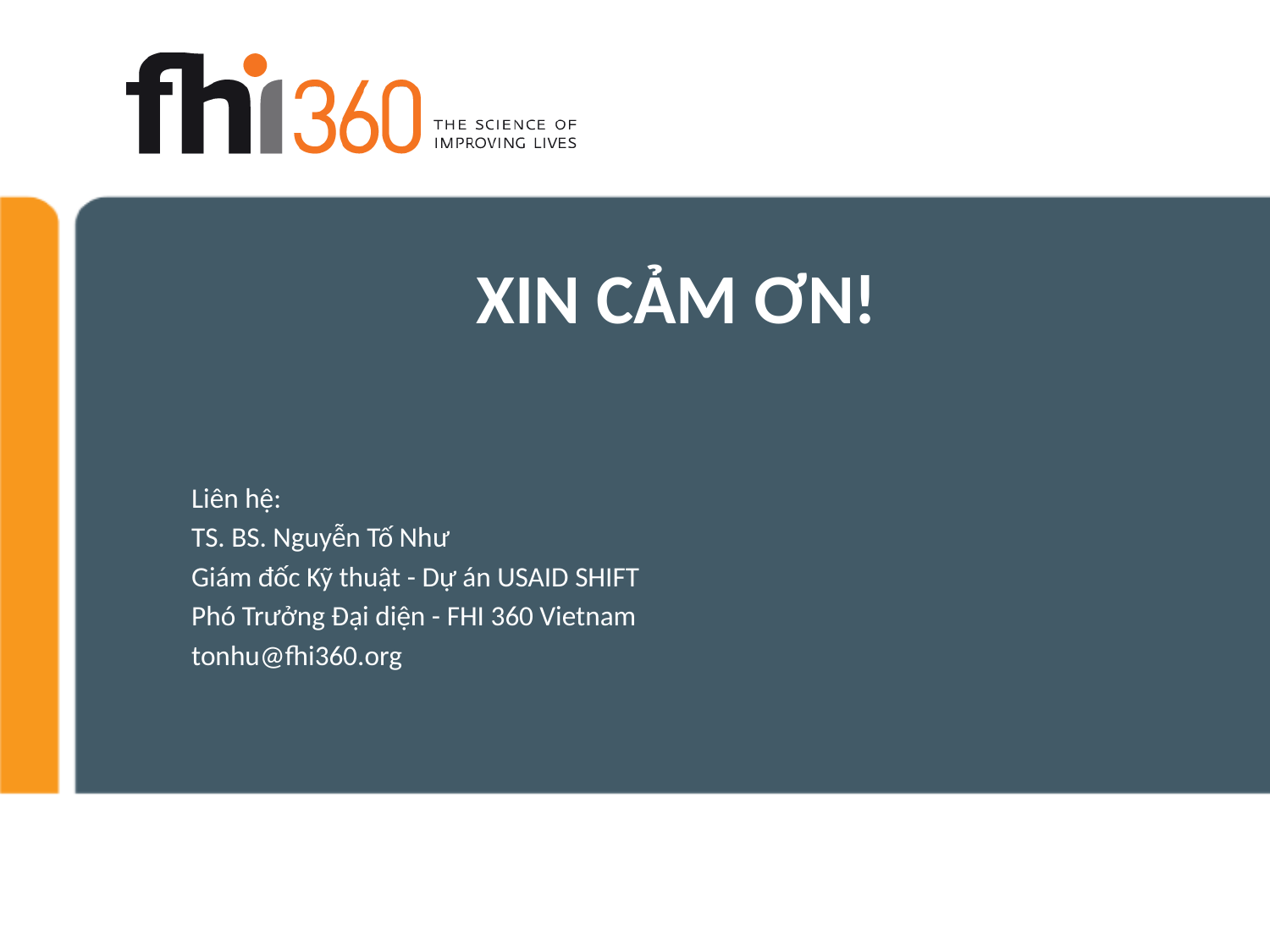

# XIN CẢM ƠN!
Liên hệ:
TS. BS. Nguyễn Tố Như
Giám đốc Kỹ thuật - Dự án USAID SHIFT
Phó Trưởng Đại diện - FHI 360 Vietnam
tonhu@fhi360.org